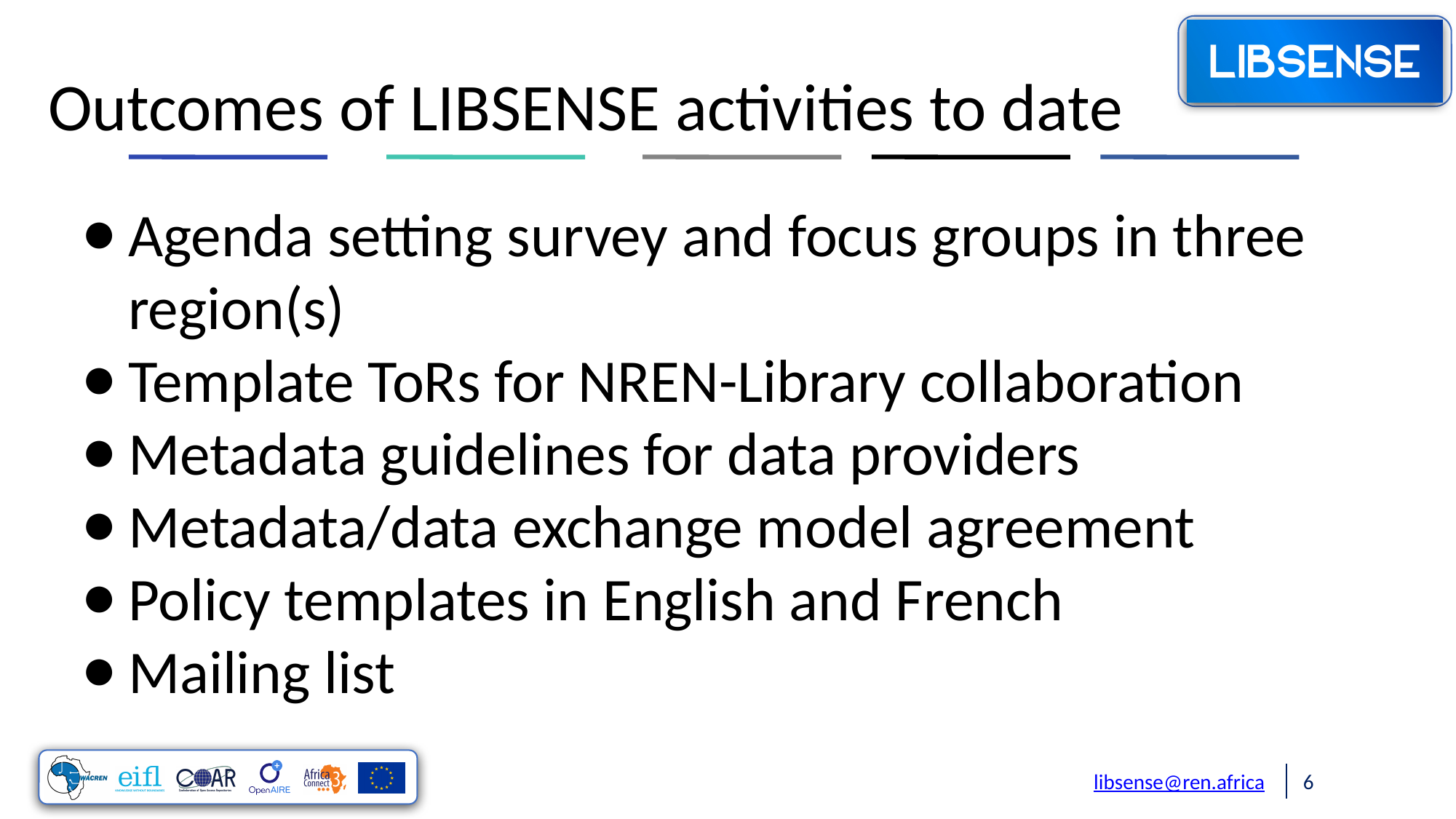

Outcomes of LIBSENSE activities to date

Agenda setting survey and focus groups in three region(s)
Template ToRs for NREN-Library collaboration
Metadata guidelines for data providers
Metadata/data exchange model agreement
Policy templates in English and French
Mailing list
libsense@ren.africa
6